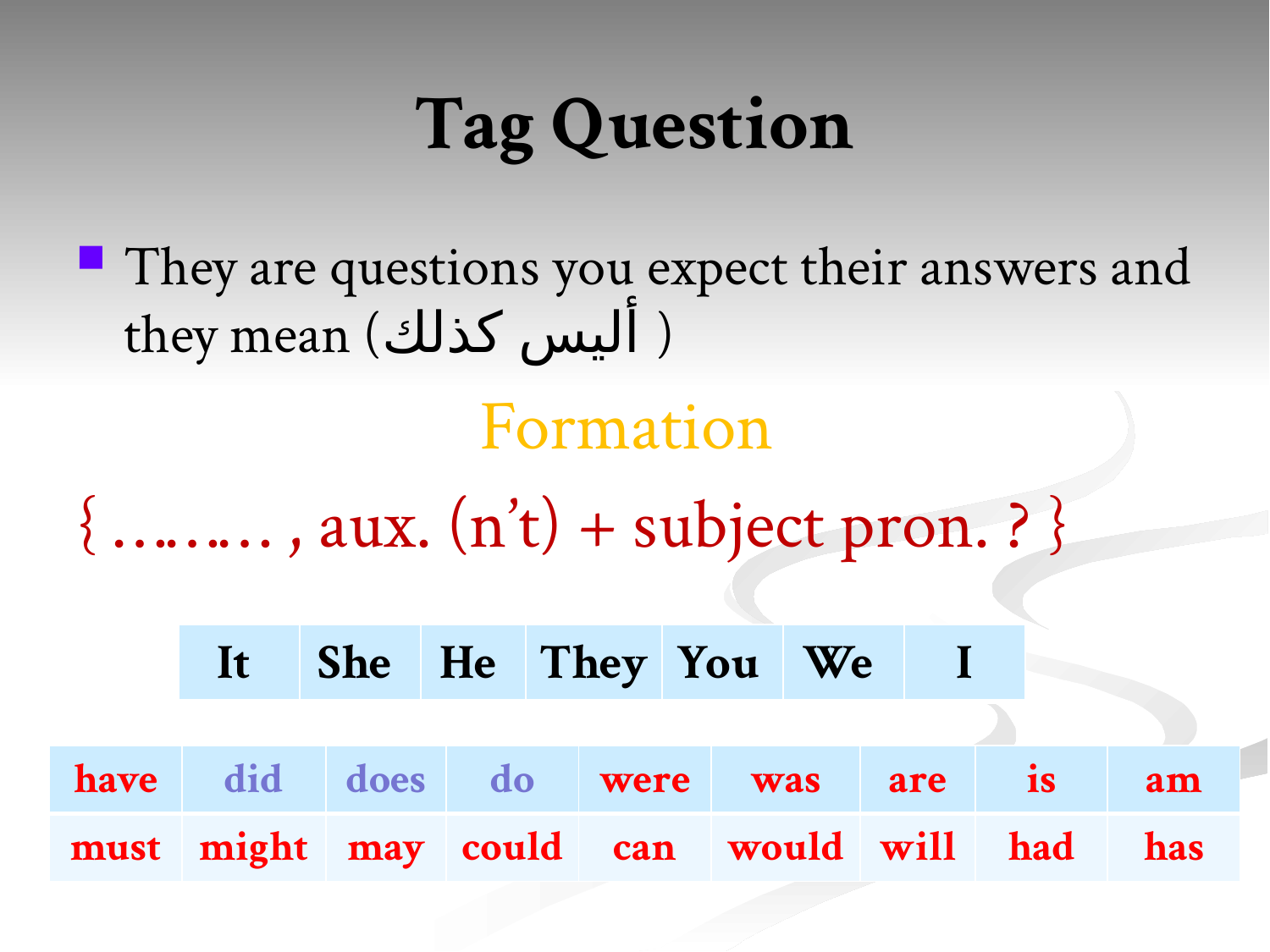

# Tag Question
They are questions you expect their answers and they mean (أليس كذلك )
Formation
{ ……… , aux. (n’t) + subject pron. ? }
| It | She | He | They | You | We | I |
| --- | --- | --- | --- | --- | --- | --- |
| have | did | does | do | were | was | are | is | am |
| --- | --- | --- | --- | --- | --- | --- | --- | --- |
| must | might | may | could | can | would | will | had | has |